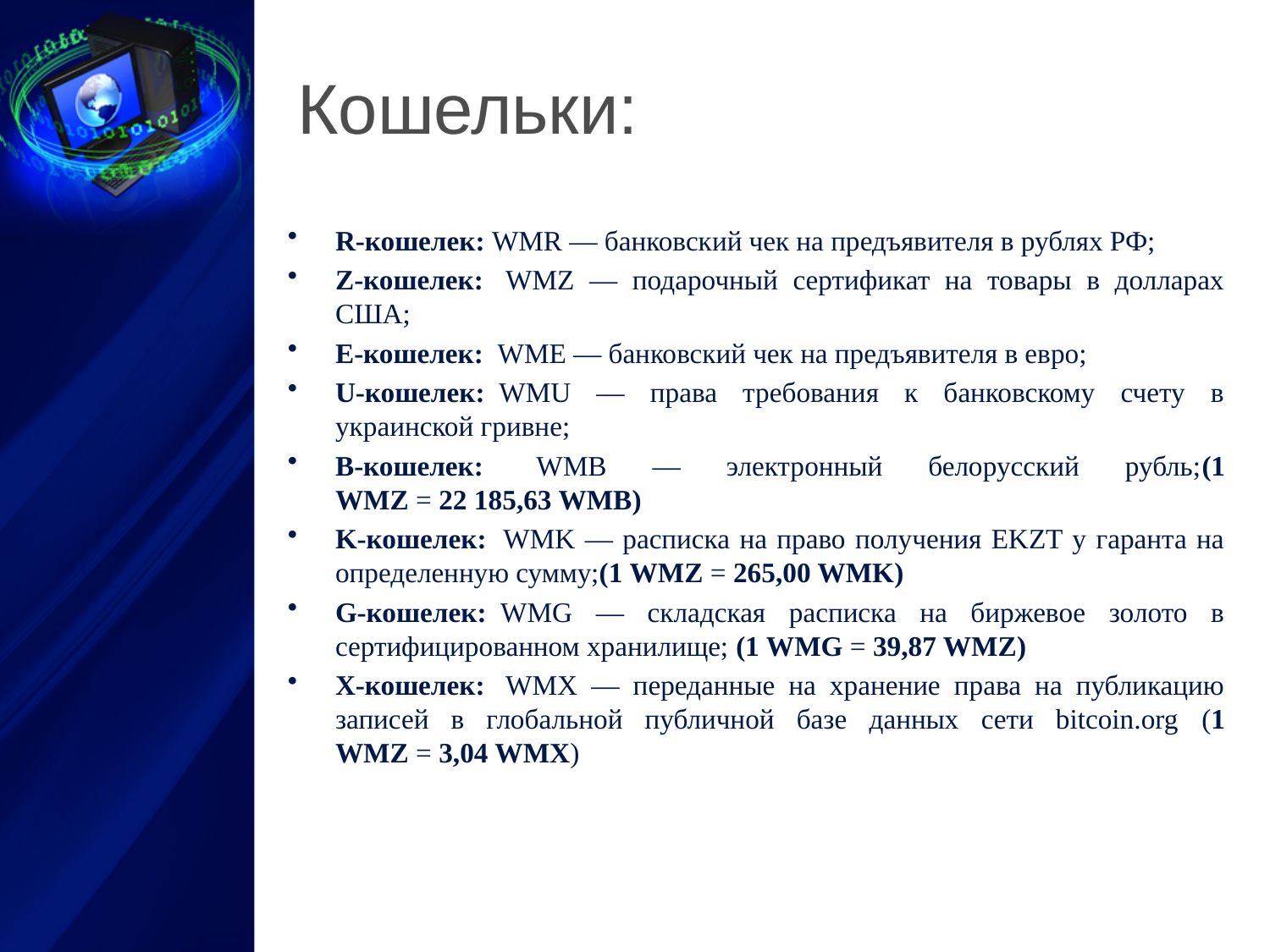

# Кошельки:
R-кошелек: WMR — банковский чек на предъявителя в рублях РФ;
Z-кошелек:  WMZ — подарочный сертификат на товары в долларах США;
E-кошелек:  WME — банковский чек на предъявителя в евро;
U-кошелек:  WMU — права требования к банковскому счету в украинской гривне;
B-кошелек:  WMB — электронный белорусский рубль;(1 WMZ = 22 185,63 WMB)
K-кошелек:  WMK — расписка на право получения EKZT у гаранта на определенную сумму;(1 WMZ = 265,00 WMK)
G-кошелек:  WMG — складская расписка на биржевое золото в сертифицированном хранилище; (1 WMG = 39,87 WMZ)
X-кошелек:  WMX — переданные на хранение права на публикацию записей в глобальной публичной базе данных сети bitcoin.org (1 WMZ = 3,04 WMX)